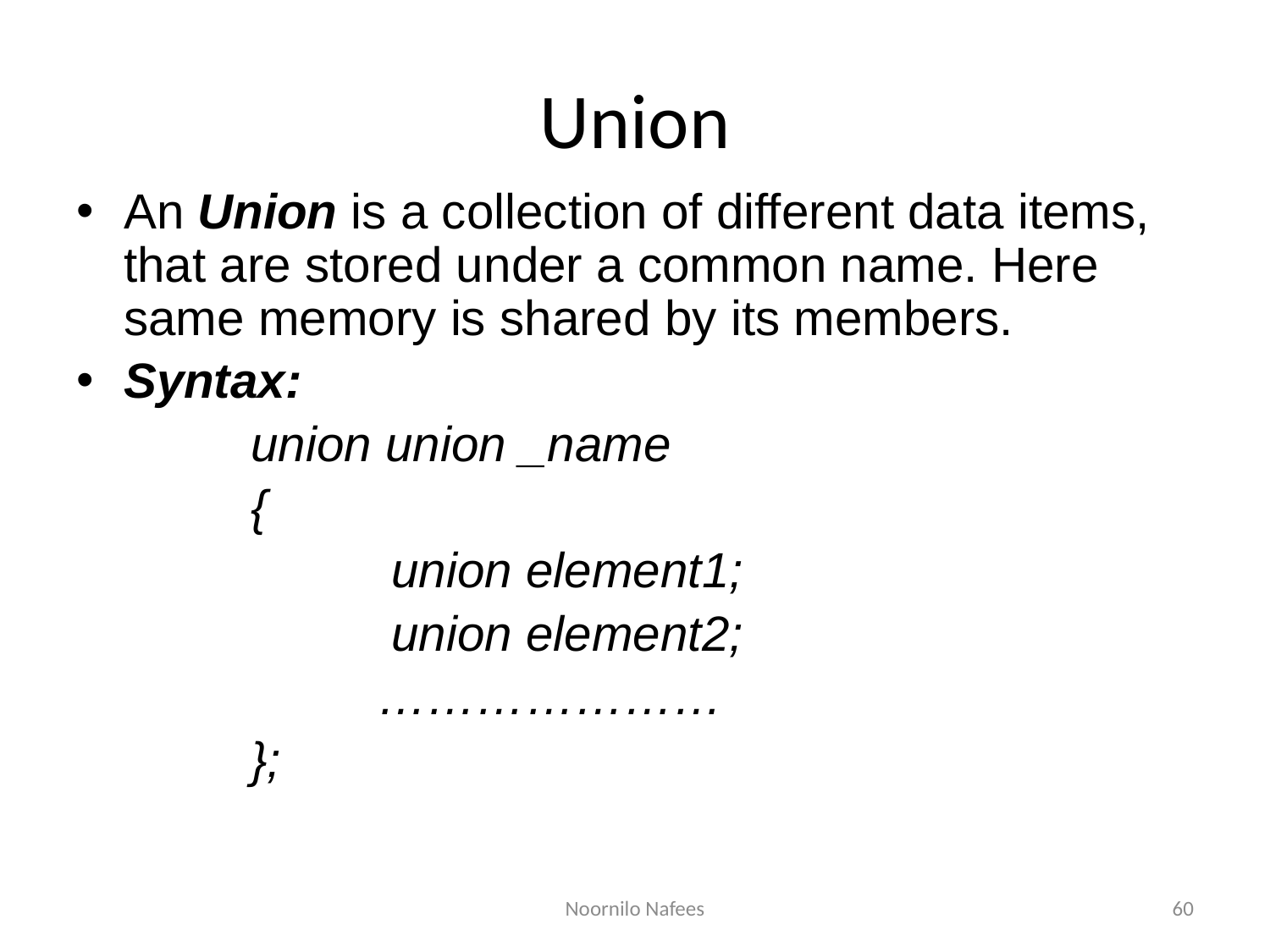

# Union
An Union is a collection of different data items, that are stored under a common name. Here same memory is shared by its members.
Syntax:
		union union _name
		{
			 union element1;
			 union element2;
			…………………
		};

Noornilo Nafees
60